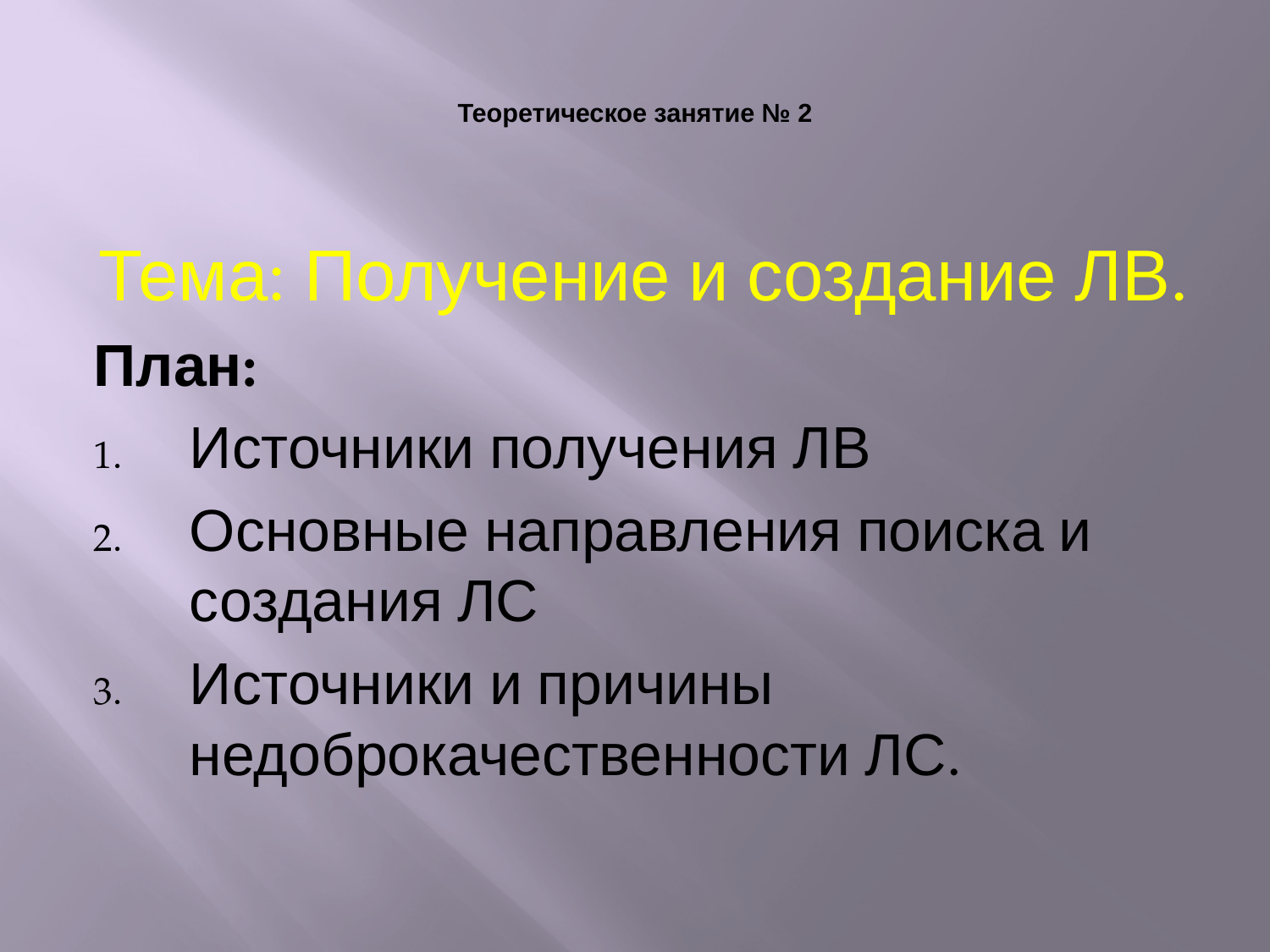

# Теоретическое занятие № 2
Тема: Получение и создание ЛВ.
План:
Источники получения ЛВ
Основные направления поиска и создания ЛС
Источники и причины недоброкачественности ЛС.